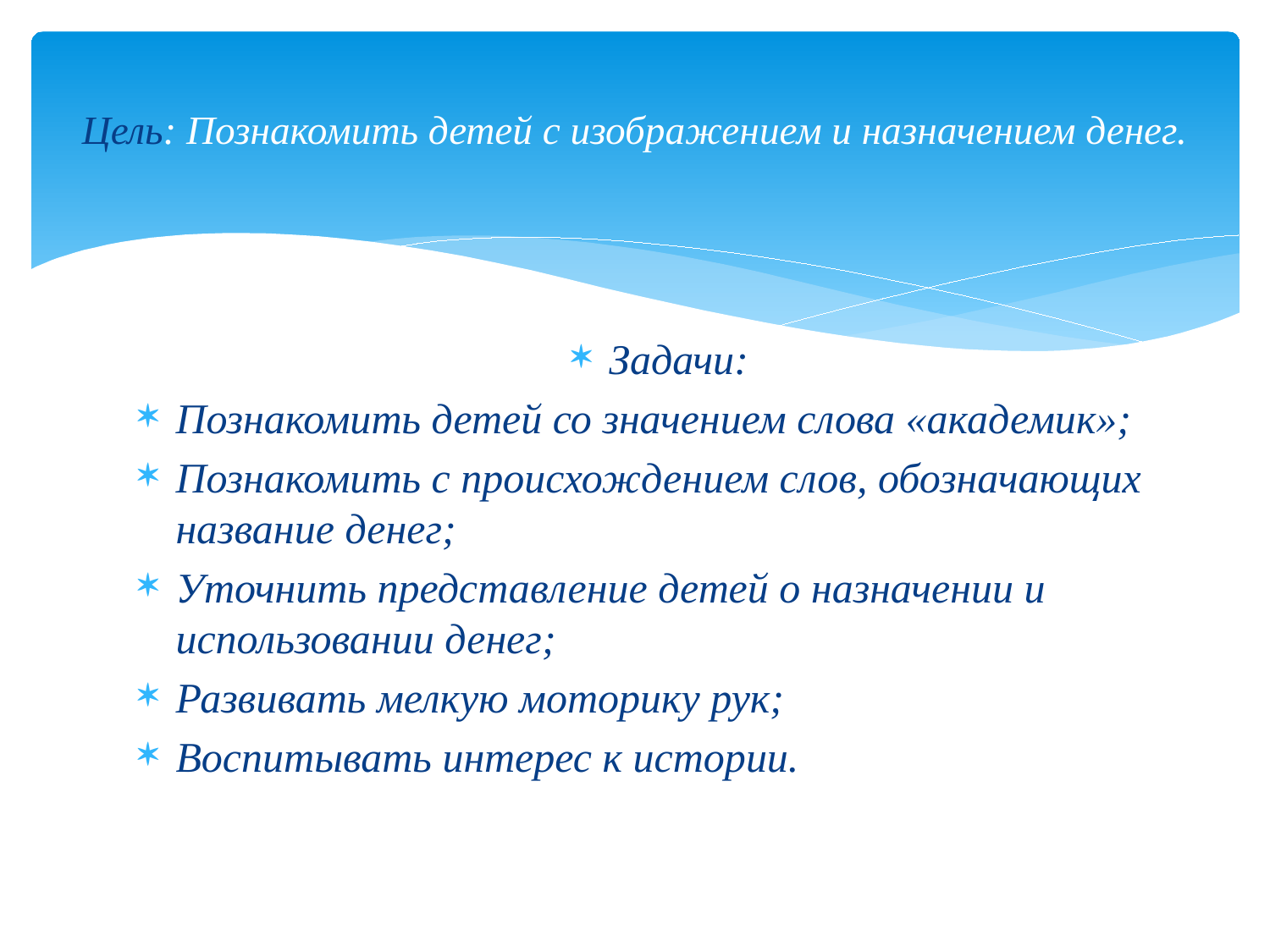

# Цель: Познакомить детей с изображением и назначением денег.
Задачи:
Познакомить детей со значением слова «академик»;
Познакомить с происхождением слов, обозначающих название денег;
Уточнить представление детей о назначении и использовании денег;
Развивать мелкую моторику рук;
Воспитывать интерес к истории.